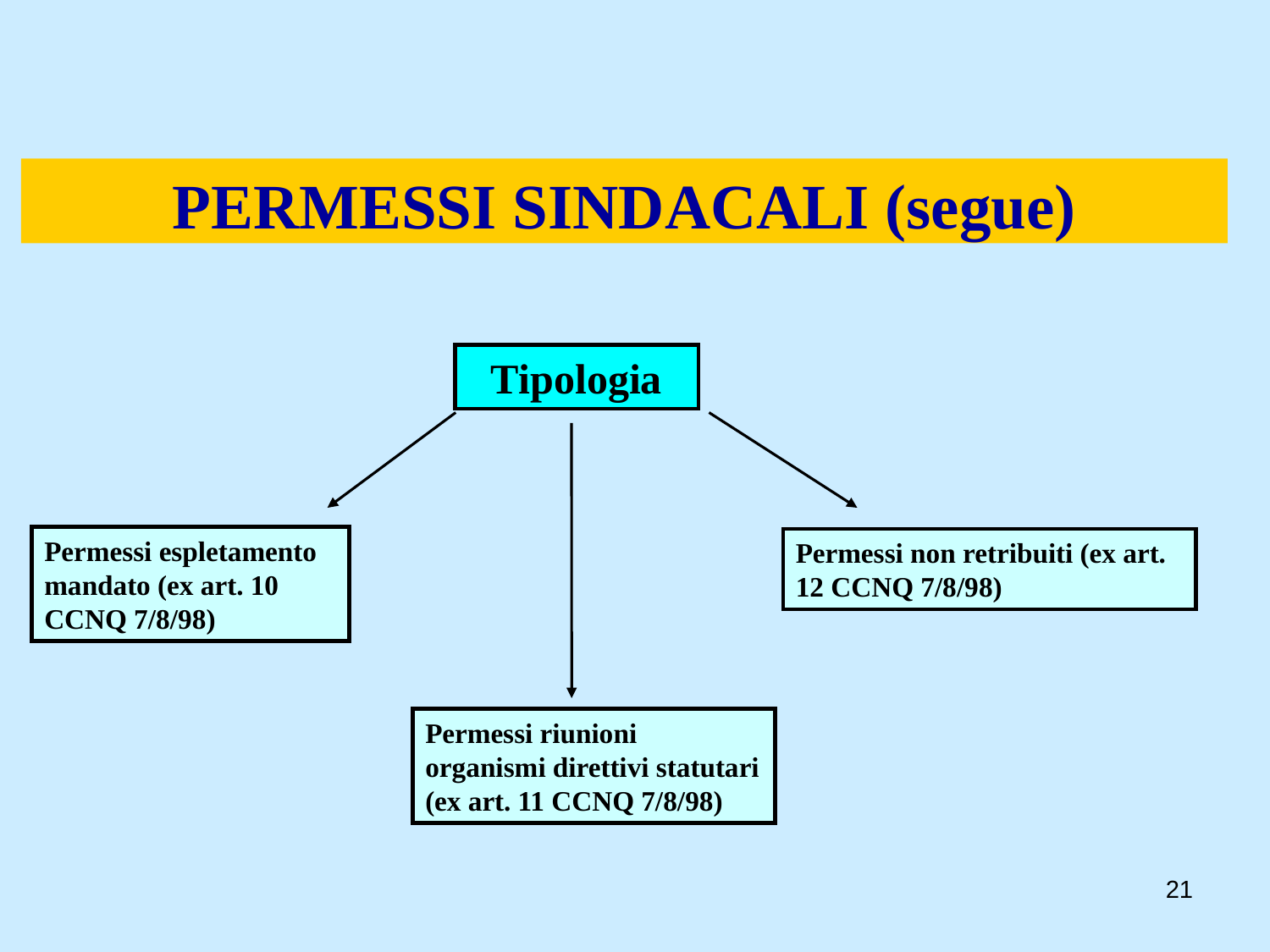

PERMESSI SINDACALI (segue)‏
Tipologia

Permessi espletamento mandato (ex art. 10 CCNQ 7/8/98)‏
Permessi non retribuiti (ex art. 12 CCNQ 7/8/98)‏
Permessi riunioni organismi direttivi statutari (ex art. 11 CCNQ 7/8/98)‏
21